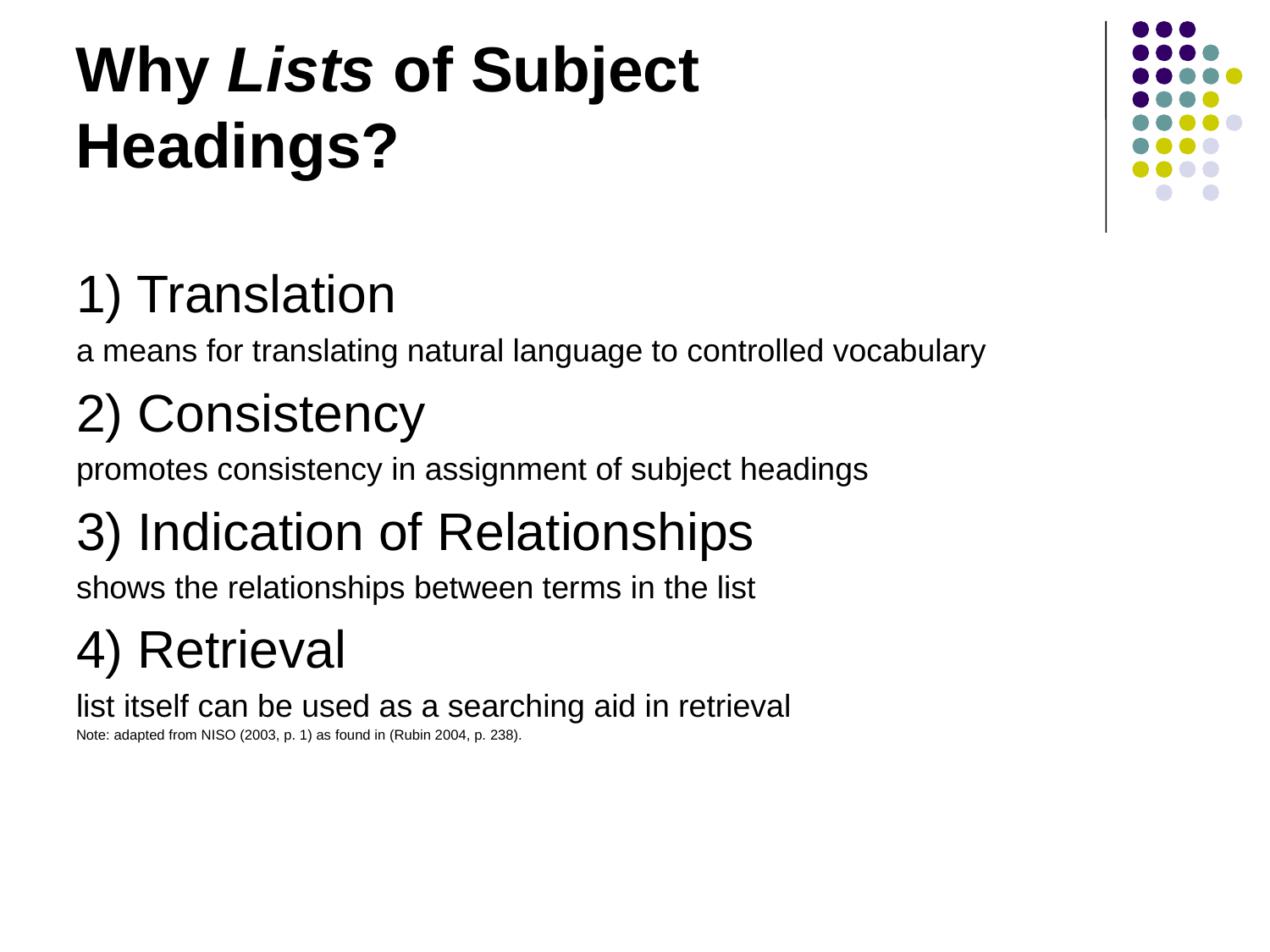

Why Lists of Subject Headings?
1) Translation
a means for translating natural language to controlled vocabulary
2) Consistency
promotes consistency in assignment of subject headings
3) Indication of Relationships
shows the relationships between terms in the list
4) Retrieval
list itself can be used as a searching aid in retrieval
Note: adapted from NISO (2003, p. 1) as found in (Rubin 2004, p. 238).